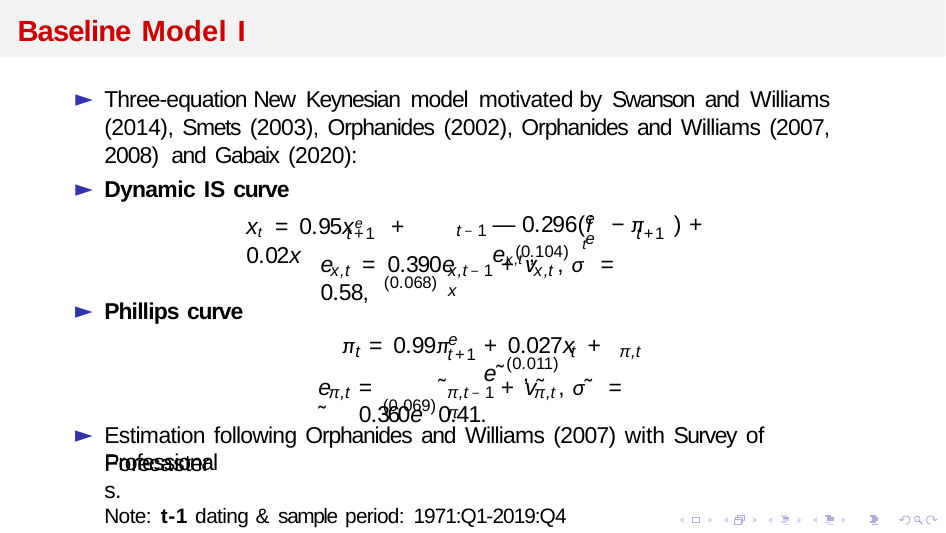

# Baseline Model I
Three-equation New Keynesian model motivated by Swanson and Williams  (2014), Smets (2003), Orphanides (2002), Orphanides and Williams (2007, 2008)  and Gabaix (2020):
Dynamic IS curve
e	e
xt  = 0.95xe	+ 0.02x
— 0.296(i   − π	) + ex,t ,
t−1
t+1
t+1
(0.104)  t
e	= 0.390e	+ v	, σ  = 0.58,
x,t
x,t−1	x,t	x
(0.068)
Phillips curve
e
π  = 0.99π
+ 0.027x + e˜ ,
t
t	π,t
t+1
(0.011)
e˜
= 0.360e
˜	+ v˜	, σ˜ = 0.41.
π,t
π,t−1	π,t	π
(0.069)
Estimation following Orphanides and Williams (2007) with Survey of Professional
Note: t-1 dating & sample period: 1971:Q1-2019:Q4
Forecasters.